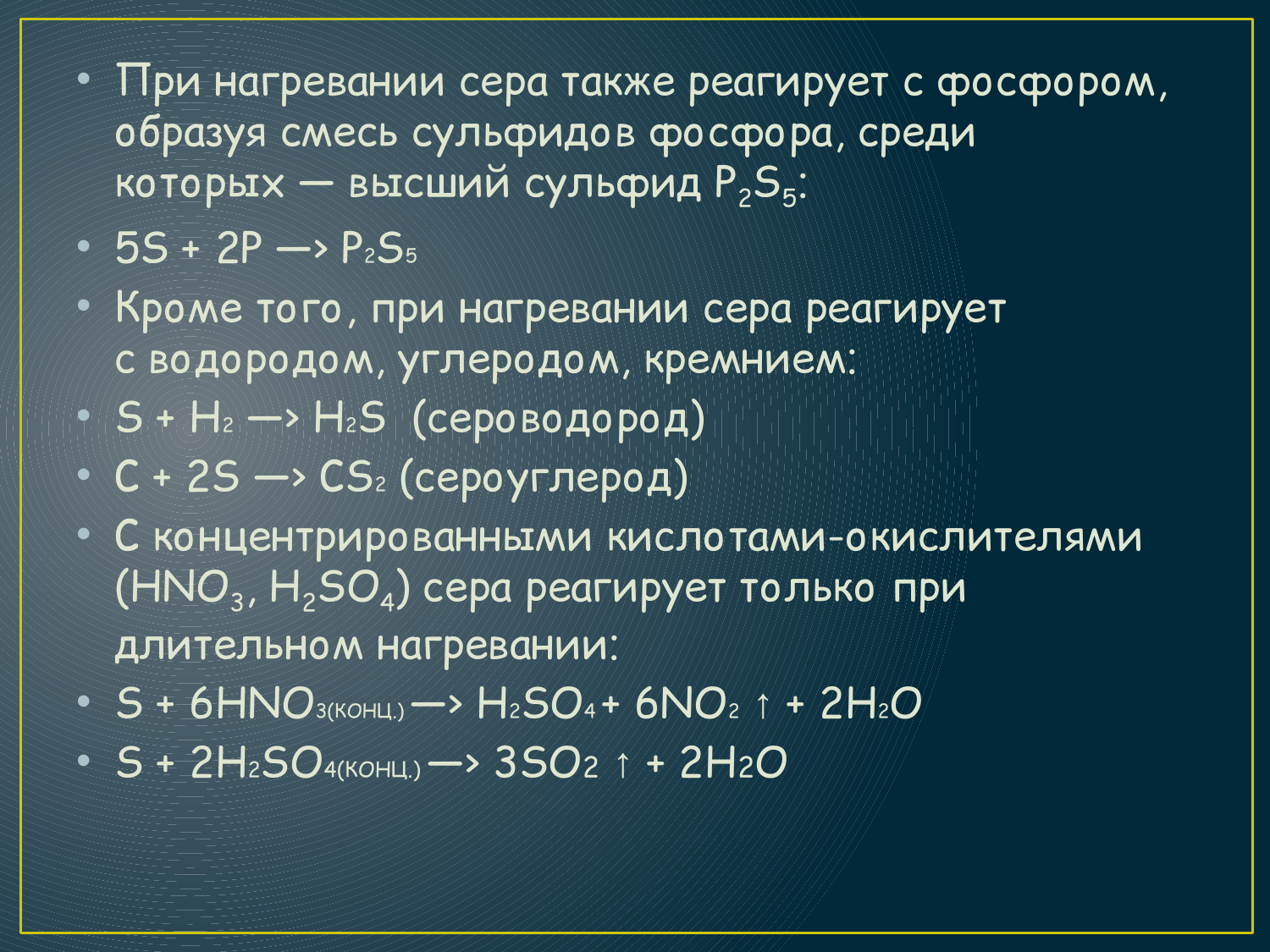

При нагревании сера также реагирует с фосфором, образуя смесь сульфидов фосфора, среди которых — высший сульфид P2S5:
5S + 2P —> P2S5
Кроме того, при нагревании сера реагирует с водородом, углеродом, кремнием:
S + H2 —> H2S  (сероводород)
C + 2S —> CS2 (сероуглерод)
С концентрированными кислотами-окислителями (HNO3, H2SO4) сера реагирует только при длительном нагревании:
S + 6HNO3(КОНЦ.) —> H2SO4 + 6NO2 ↑ + 2H2O
S + 2H2SO4(КОНЦ.) —> 3SO2 ↑ + 2H2O